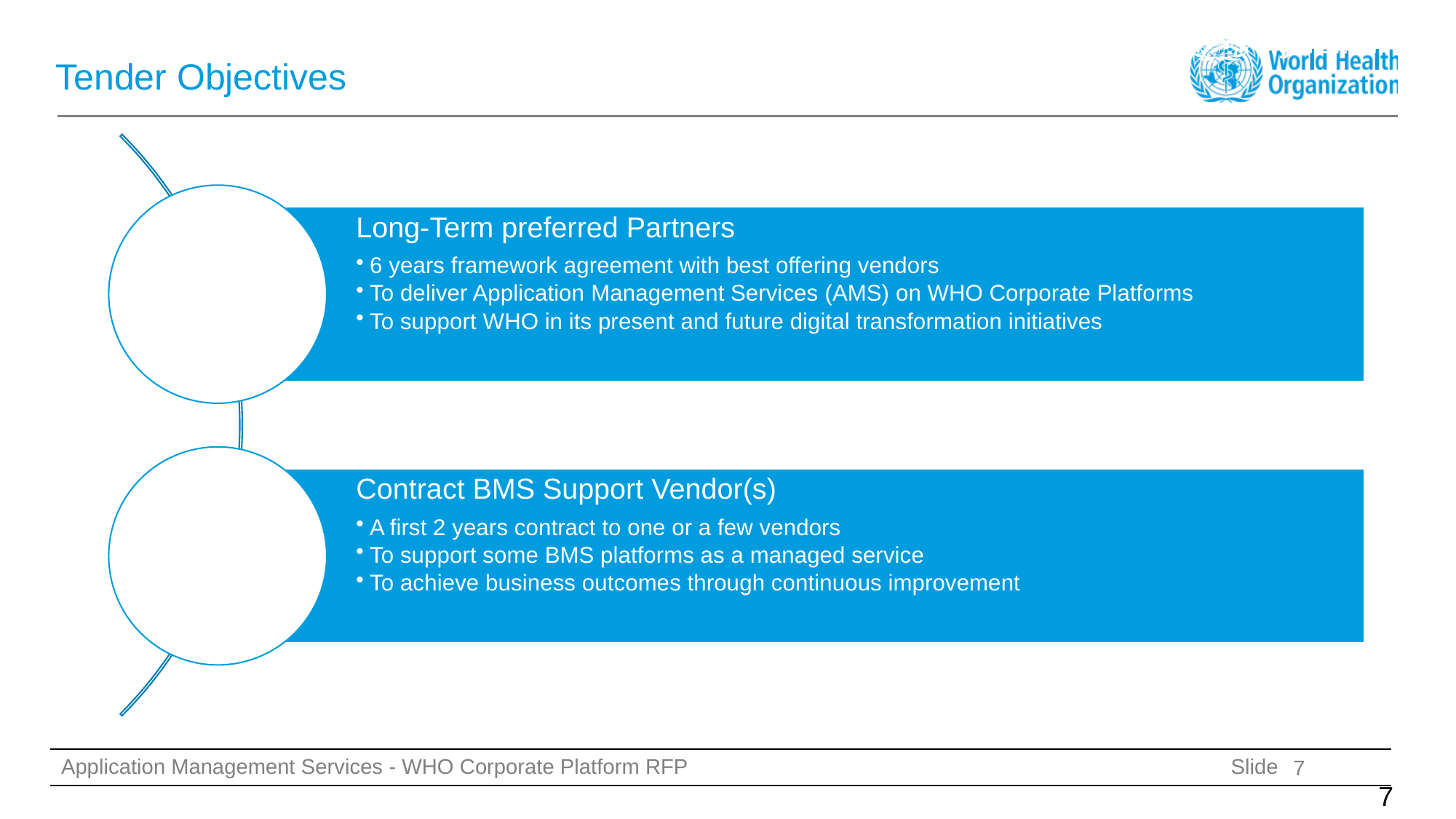

# Tender Objectives
Long-Term preferred Partners
6 years framework agreement with best offering vendors
To deliver Application Management Services (AMS) on WHO Corporate Platforms
To support WHO in its present and future digital transformation initiatives

Contract BMS Support Vendor(s)
A first 2 years contract to one or a few vendors
To support some BMS platforms as a managed service
To achieve business outcomes through continuous improvement
7